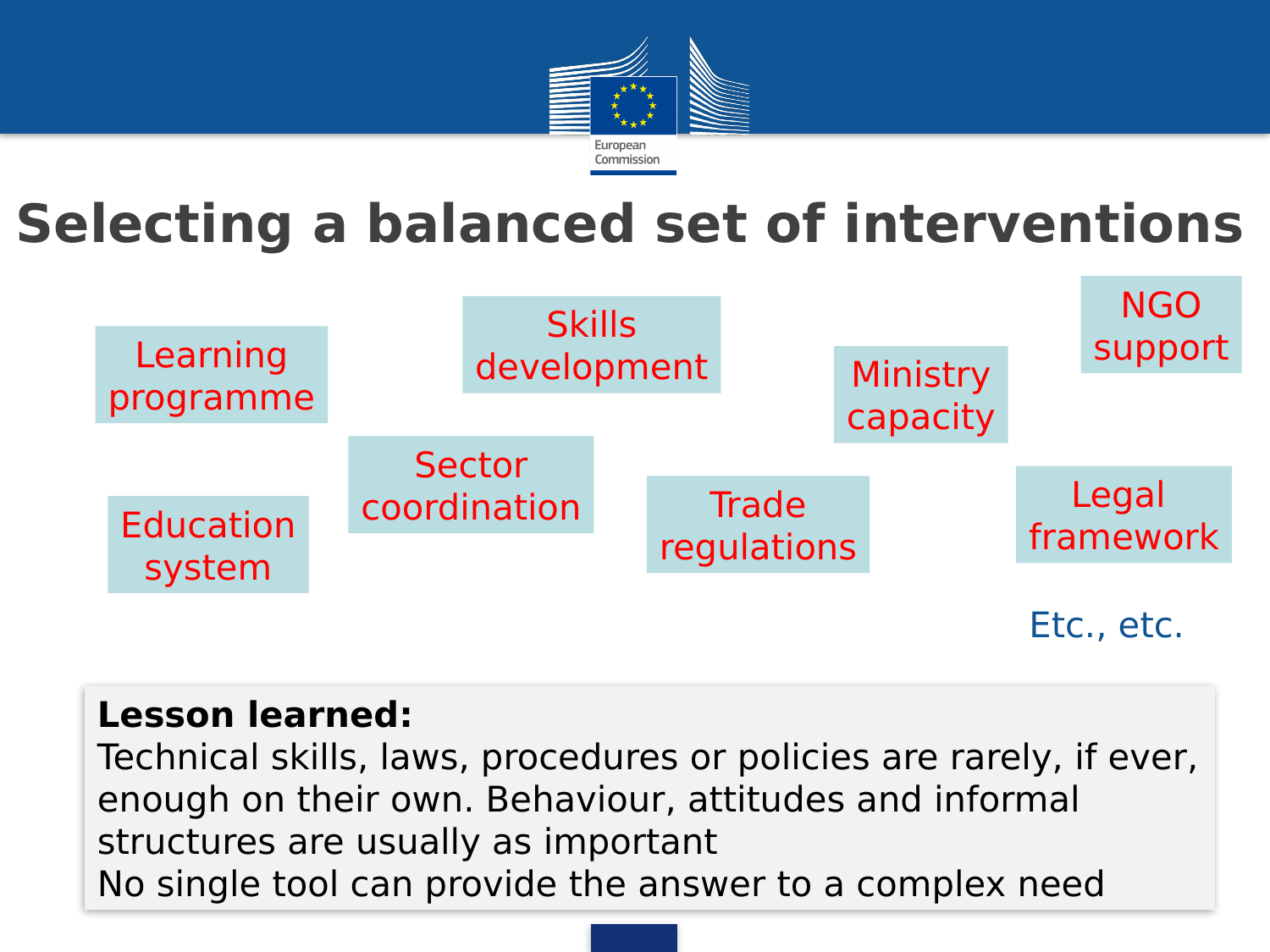

# Selecting a balanced set of interventions
NGO
support
Skills
development
Learning
programme
Ministry
capacity
Sector
coordination
Legal
framework
Trade
regulations
Education
system
Etc., etc.
Lesson learned:
Technical skills, laws, procedures or policies are rarely, if ever, enough on their own. Behaviour, attitudes and informal structures are usually as important
No single tool can provide the answer to a complex need
23